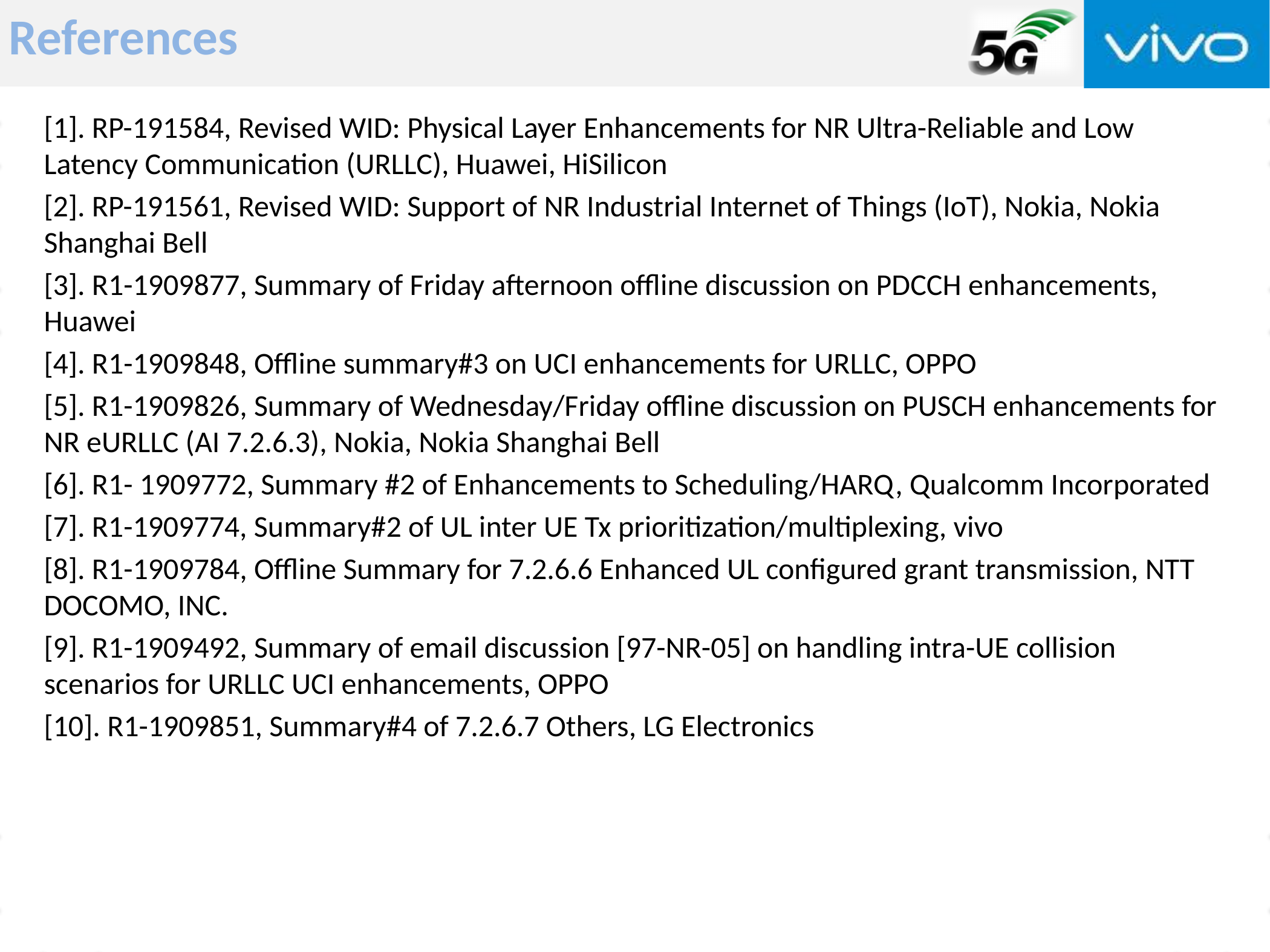

# References
[1]. RP-191584, Revised WID: Physical Layer Enhancements for NR Ultra-Reliable and Low Latency Communication (URLLC), Huawei, HiSilicon
[2]. RP-191561, Revised WID: Support of NR Industrial Internet of Things (IoT), Nokia, Nokia Shanghai Bell
[3]. R1-1909877, Summary of Friday afternoon offline discussion on PDCCH enhancements, Huawei
[4]. R1-1909848, Offline summary#3 on UCI enhancements for URLLC, OPPO
[5]. R1-1909826, Summary of Wednesday/Friday offline discussion on PUSCH enhancements for NR eURLLC (AI 7.2.6.3), Nokia, Nokia Shanghai Bell
[6]. R1- 1909772, Summary #2 of Enhancements to Scheduling/HARQ, Qualcomm Incorporated
[7]. R1-1909774, Summary#2 of UL inter UE Tx prioritization/multiplexing, vivo
[8]. R1-1909784, Offline Summary for 7.2.6.6 Enhanced UL configured grant transmission, NTT DOCOMO, INC.
[9]. R1-1909492, Summary of email discussion [97-NR-05] on handling intra-UE collision scenarios for URLLC UCI enhancements, OPPO
[10]. R1-1909851, Summary#4 of 7.2.6.7 Others, LG Electronics